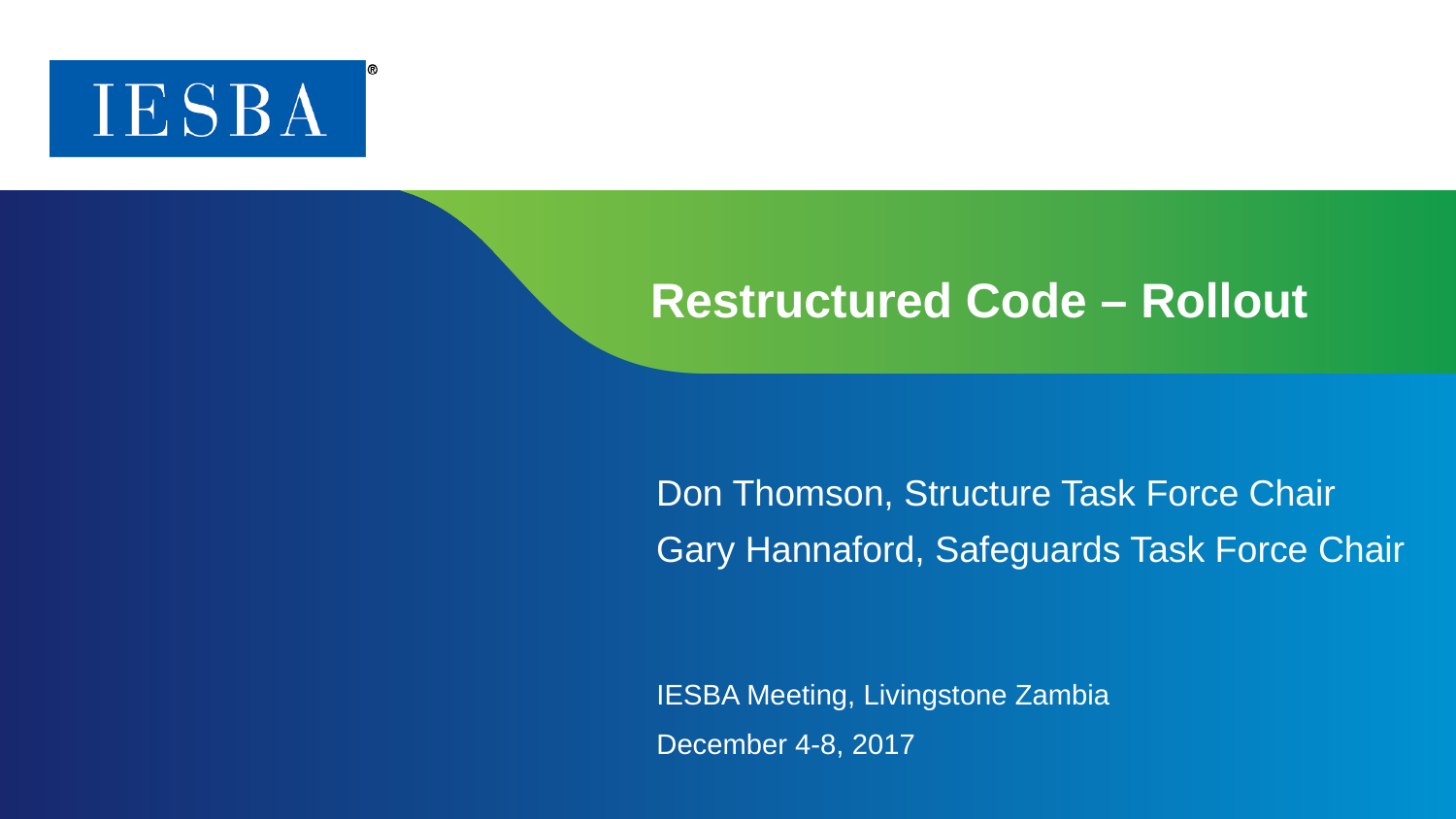

# Restructured Code – Rollout
Don Thomson, Structure Task Force Chair
Gary Hannaford, Safeguards Task Force Chair
IESBA Meeting, Livingstone Zambia
December 4-8, 2017